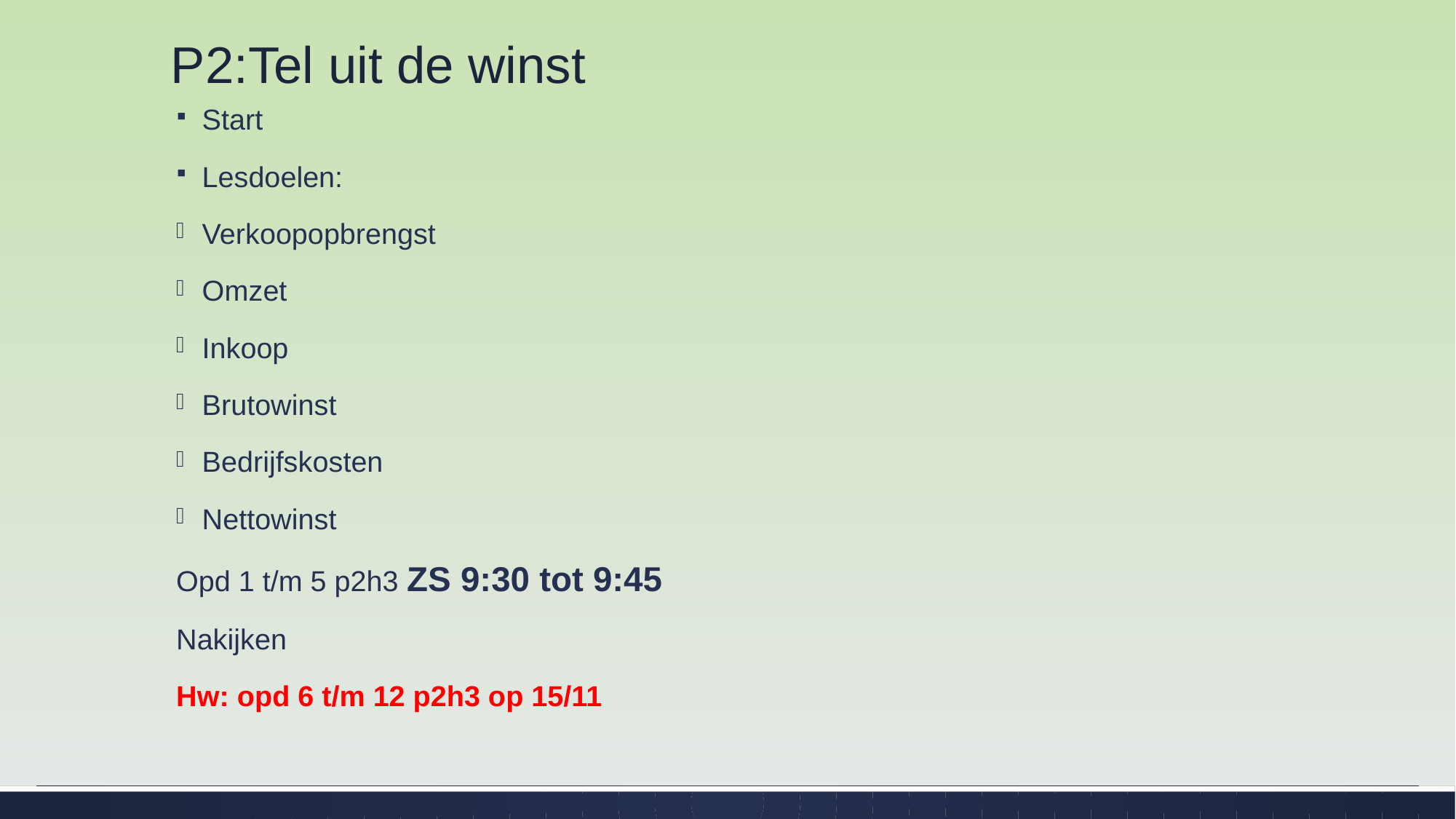

# P2:Tel uit de winst
Start
Lesdoelen:
Verkoopopbrengst
Omzet
Inkoop
Brutowinst
Bedrijfskosten
Nettowinst
Opd 1 t/m 5 p2h3 ZS 9:30 tot 9:45
Nakijken
Hw: opd 6 t/m 12 p2h3 op 15/11